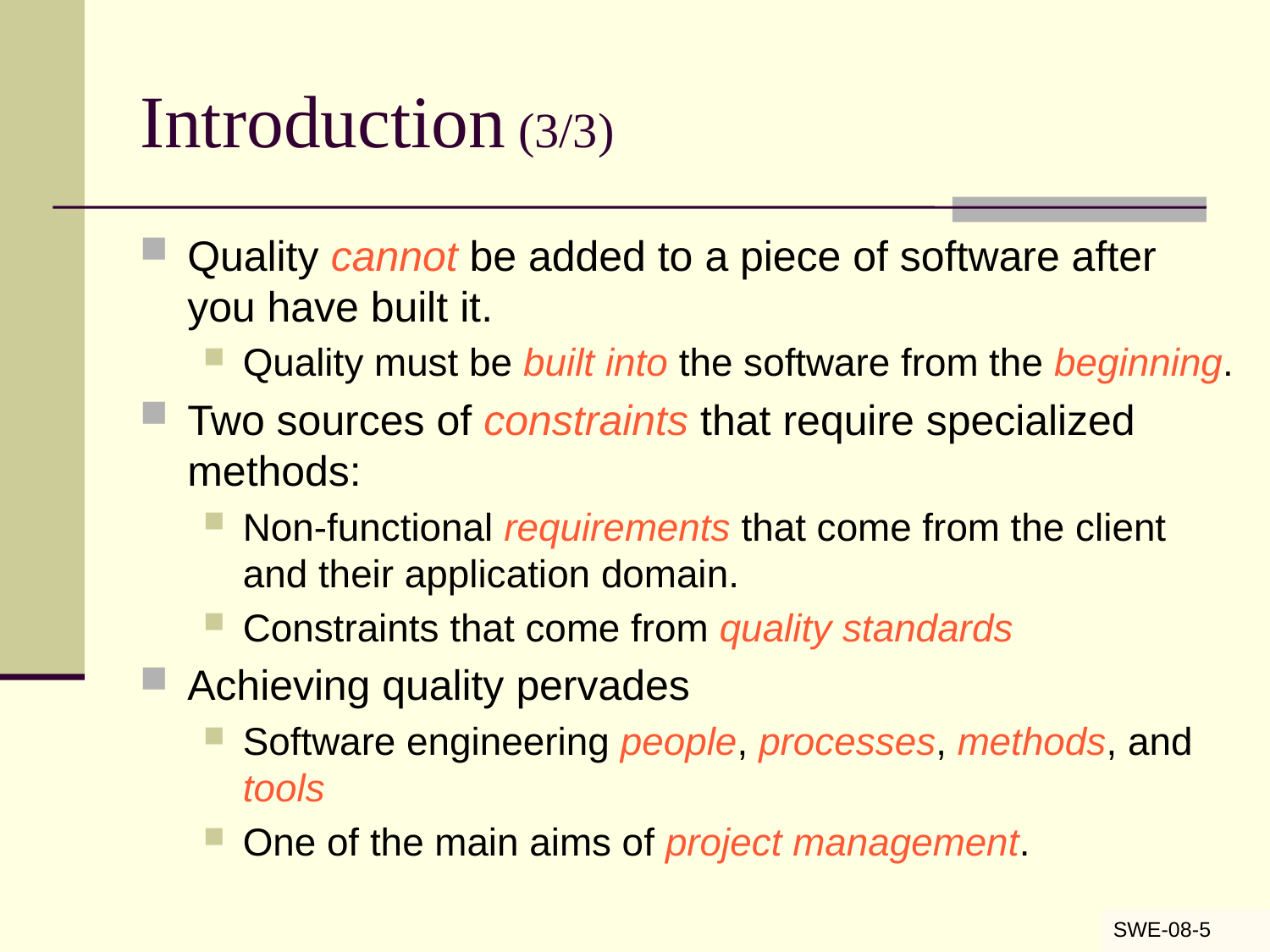

# Introduction (3/3)
Quality cannot be added to a piece of software after you have built it.
Quality must be built into the software from the beginning.
Two sources of constraints that require specialized methods:
Non-functional requirements that come from the client and their application domain.
Constraints that come from quality standards
Achieving quality pervades
Software engineering people, processes, methods, and tools
One of the main aims of project management.